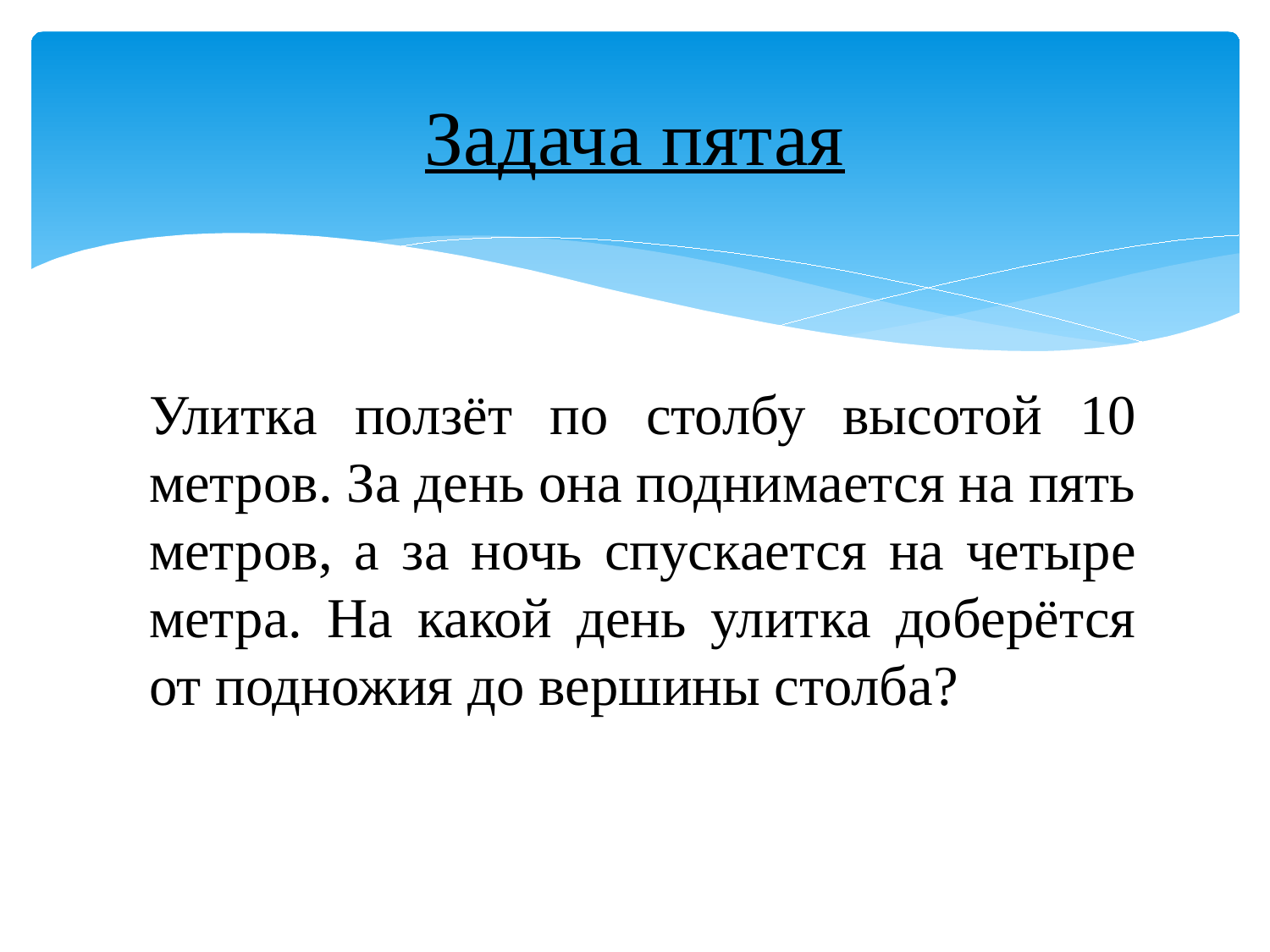

# Задача пятая
Улитка ползёт по столбу высотой 10 метров. За день она поднимается на пять метров, а за ночь спускается на четыре метра. На какой день улитка доберётся от подножия до вершины столба?